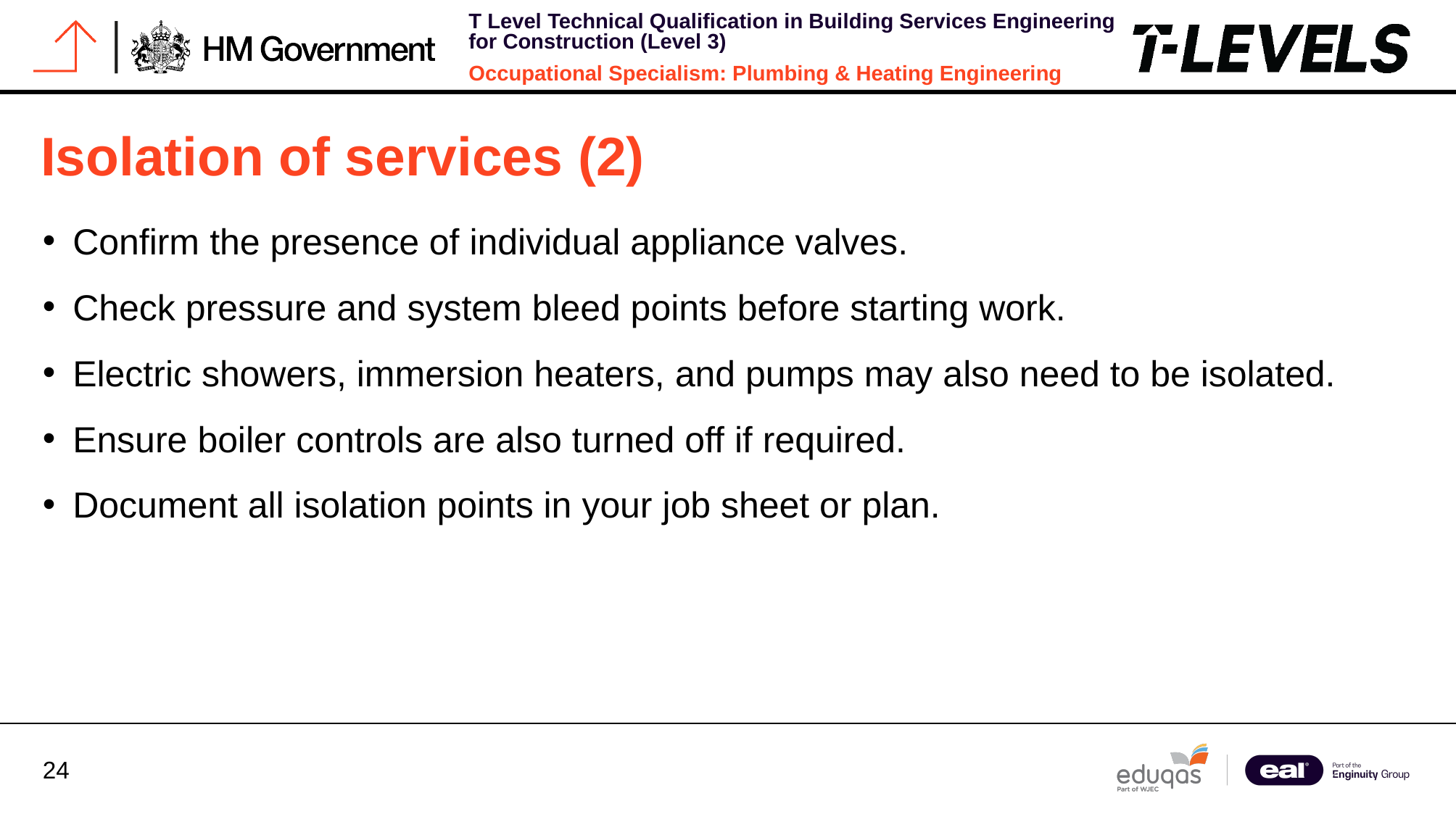

# Isolation of services (2)
Confirm the presence of individual appliance valves.
Check pressure and system bleed points before starting work.
Electric showers, immersion heaters, and pumps may also need to be isolated.
Ensure boiler controls are also turned off if required.
Document all isolation points in your job sheet or plan.